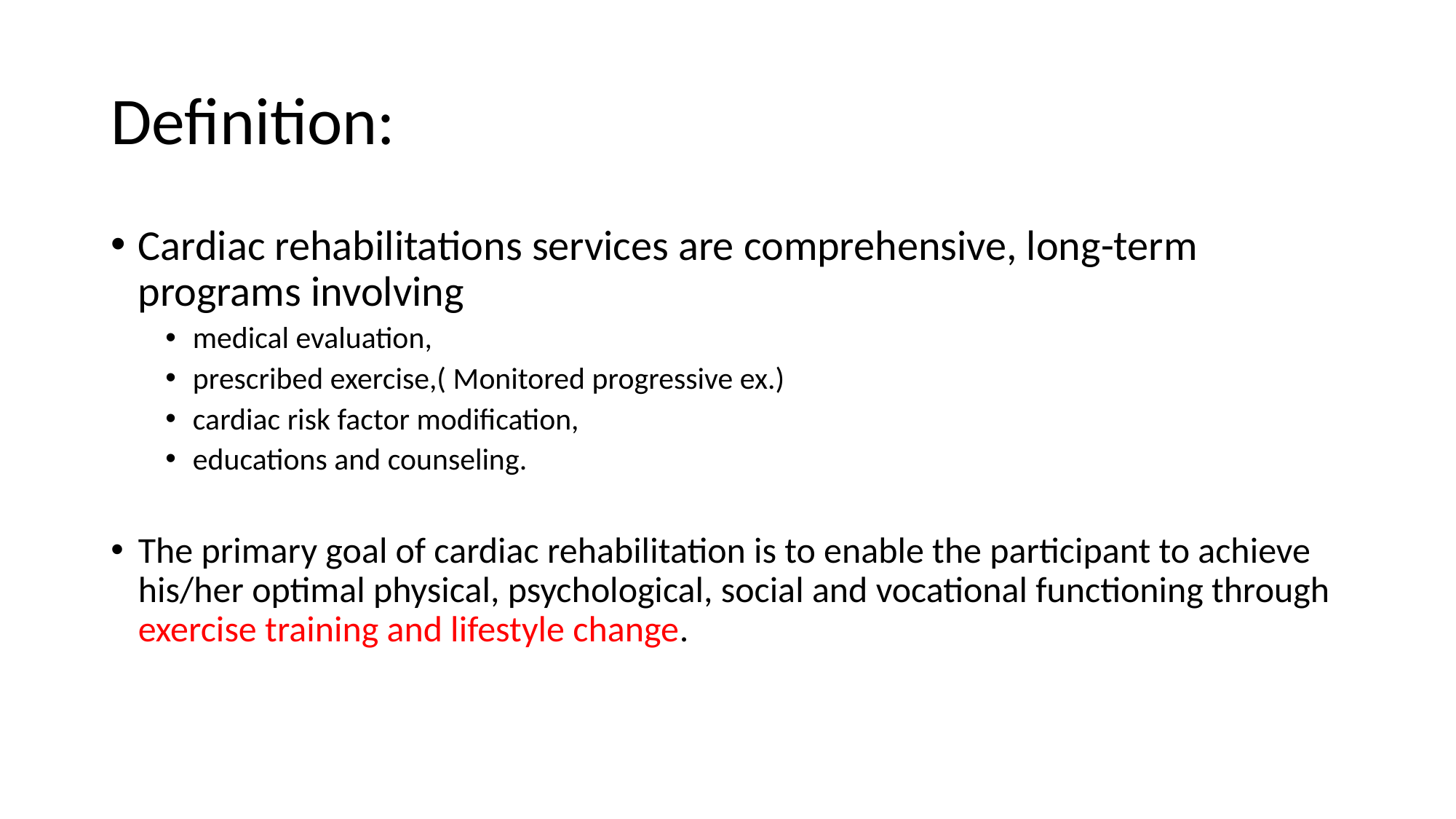

# Definition:
Cardiac rehabilitations services are comprehensive, long-term programs involving
medical evaluation,
prescribed exercise,( Monitored progressive ex.)
cardiac risk factor modification,
educations and counseling.

The primary goal of cardiac rehabilitation is to enable the participant to achieve his/her optimal physical, psychological, social and vocational functioning through exercise training and lifestyle change.